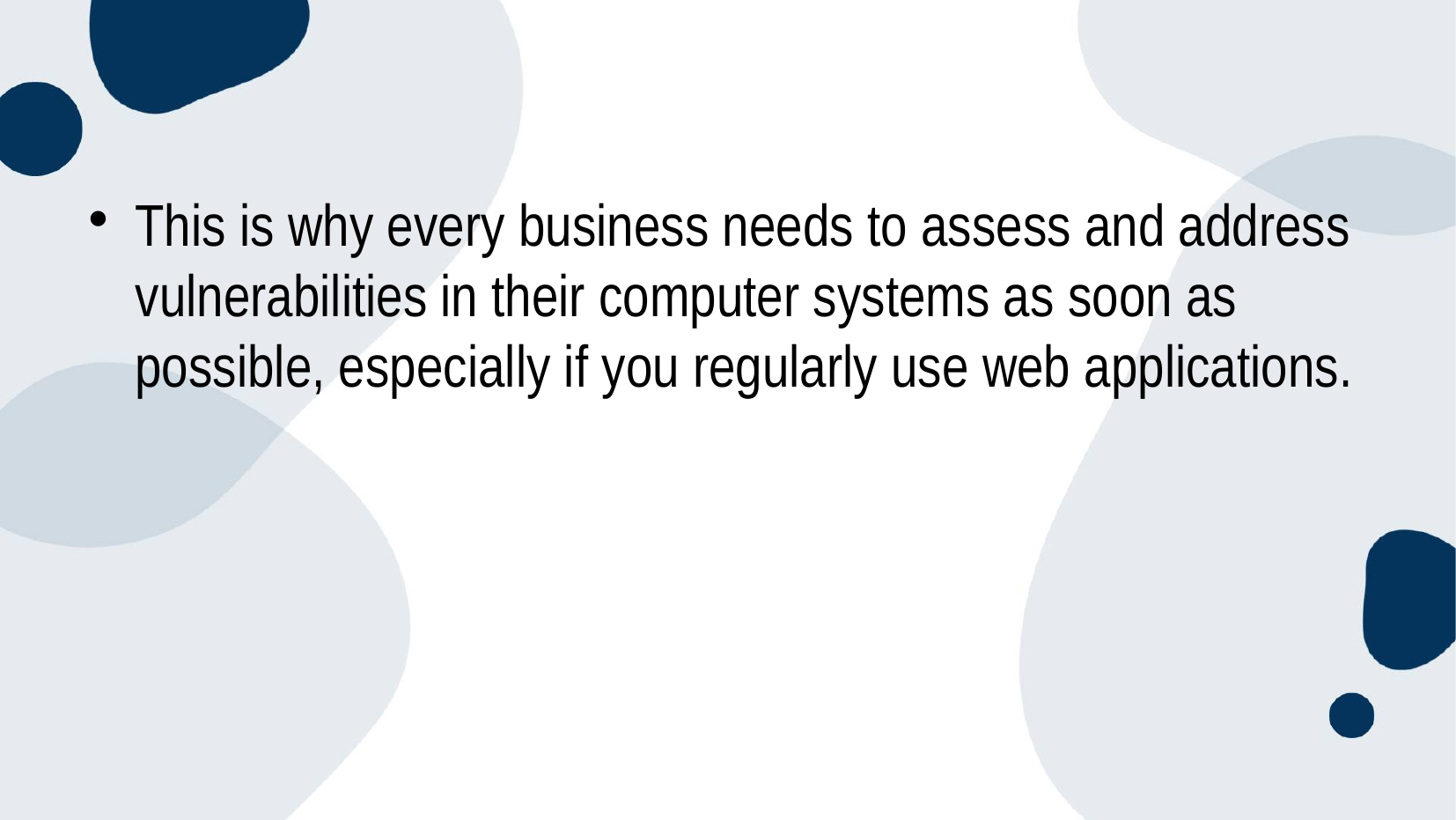

#
This is why every business needs to assess and address vulnerabilities in their computer systems as soon as possible, especially if you regularly use web applications.